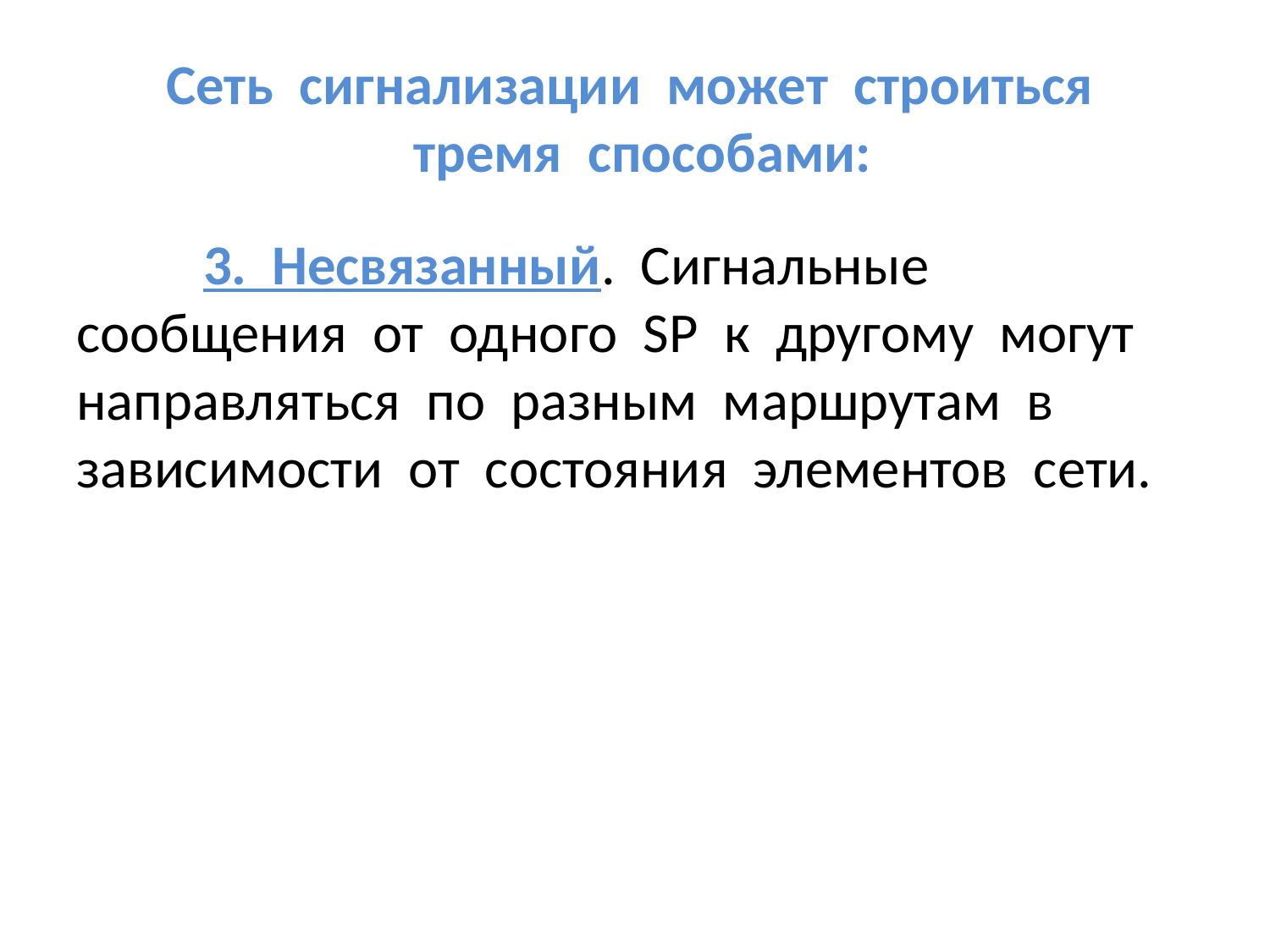

# Сеть  сигнализации  может  строиться тремя  способами:
	3.  Несвязанный.  Сигнальные сообщения  от  одного  SP  к  другому  могут направляться  по  разным  маршрутам  в зависимости  от  состояния  элементов  сети.